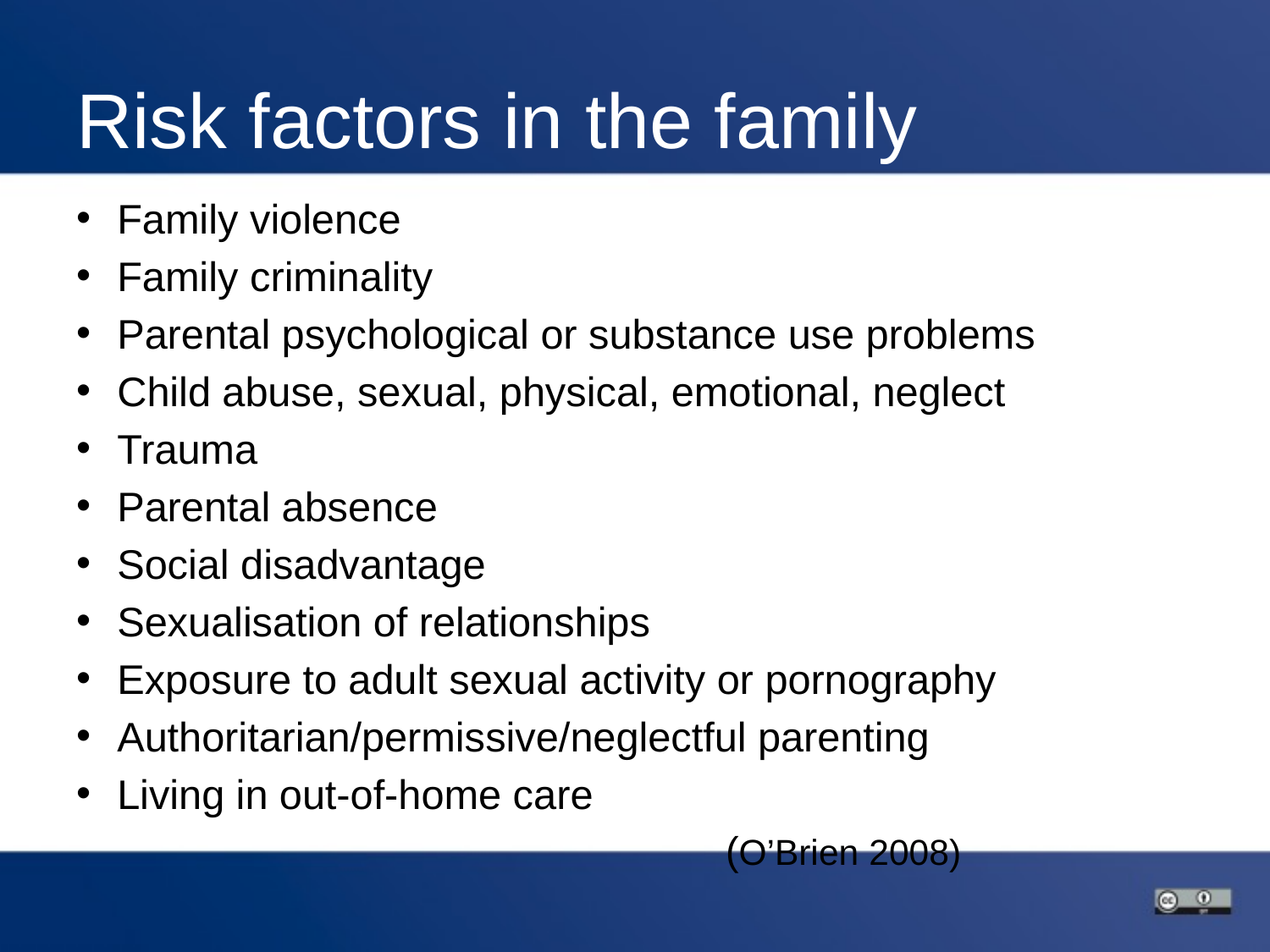

# Risk factors in the family
Family violence
Family criminality
Parental psychological or substance use problems
Child abuse, sexual, physical, emotional, neglect
Trauma
Parental absence
Social disadvantage
Sexualisation of relationships
Exposure to adult sexual activity or pornography
Authoritarian/permissive/neglectful parenting
Living in out-of-home care
                                                           (O’Brien 2008)